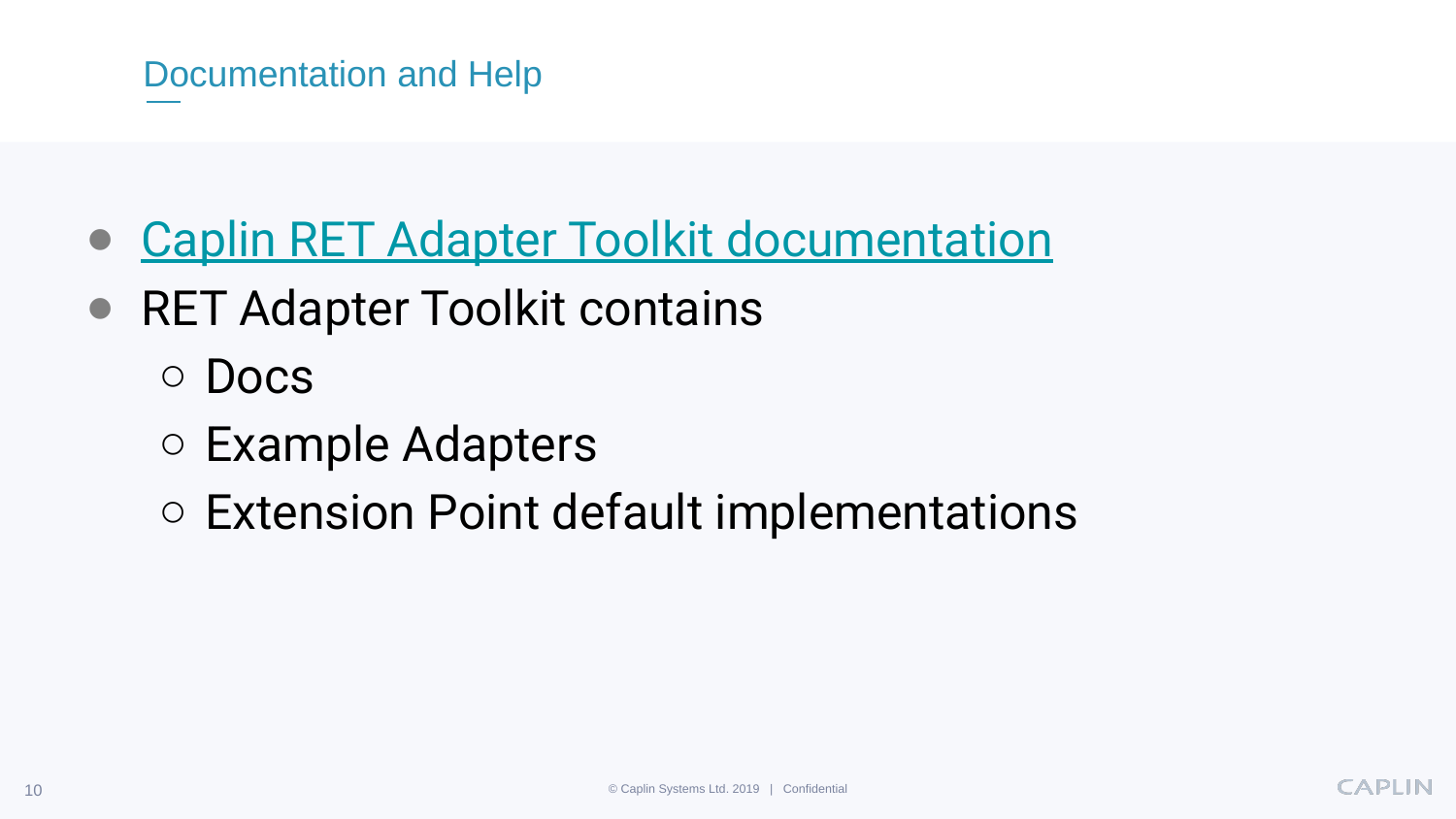

# Documentation and Help
Caplin RET Adapter Toolkit documentation
RET Adapter Toolkit contains
Docs
Example Adapters
Extension Point default implementations